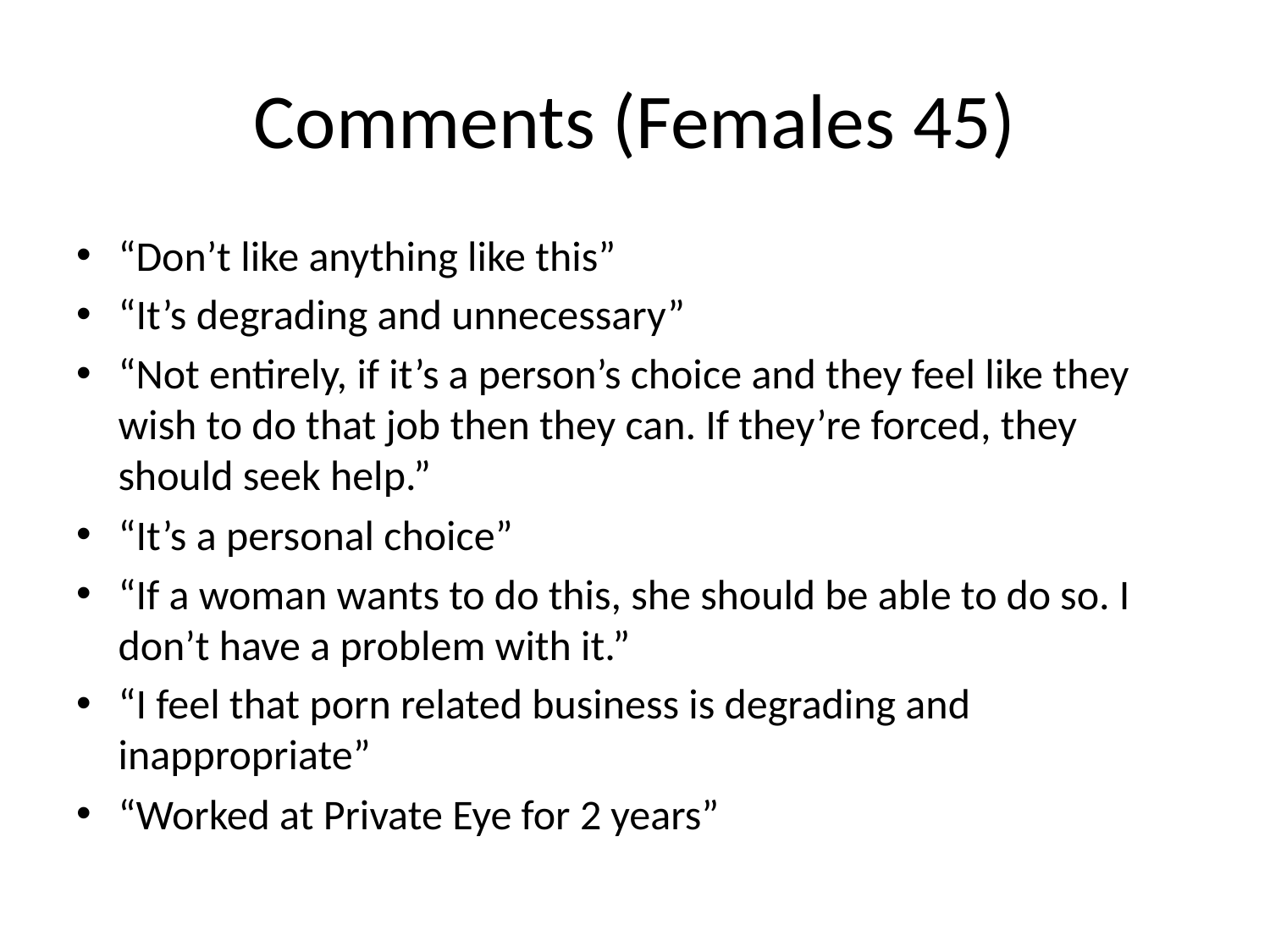

# Comments (Females 45)
“Don’t like anything like this”
“It’s degrading and unnecessary”
“Not entirely, if it’s a person’s choice and they feel like they wish to do that job then they can. If they’re forced, they should seek help.”
“It’s a personal choice”
“If a woman wants to do this, she should be able to do so. I don’t have a problem with it.”
“I feel that porn related business is degrading and inappropriate”
“Worked at Private Eye for 2 years”